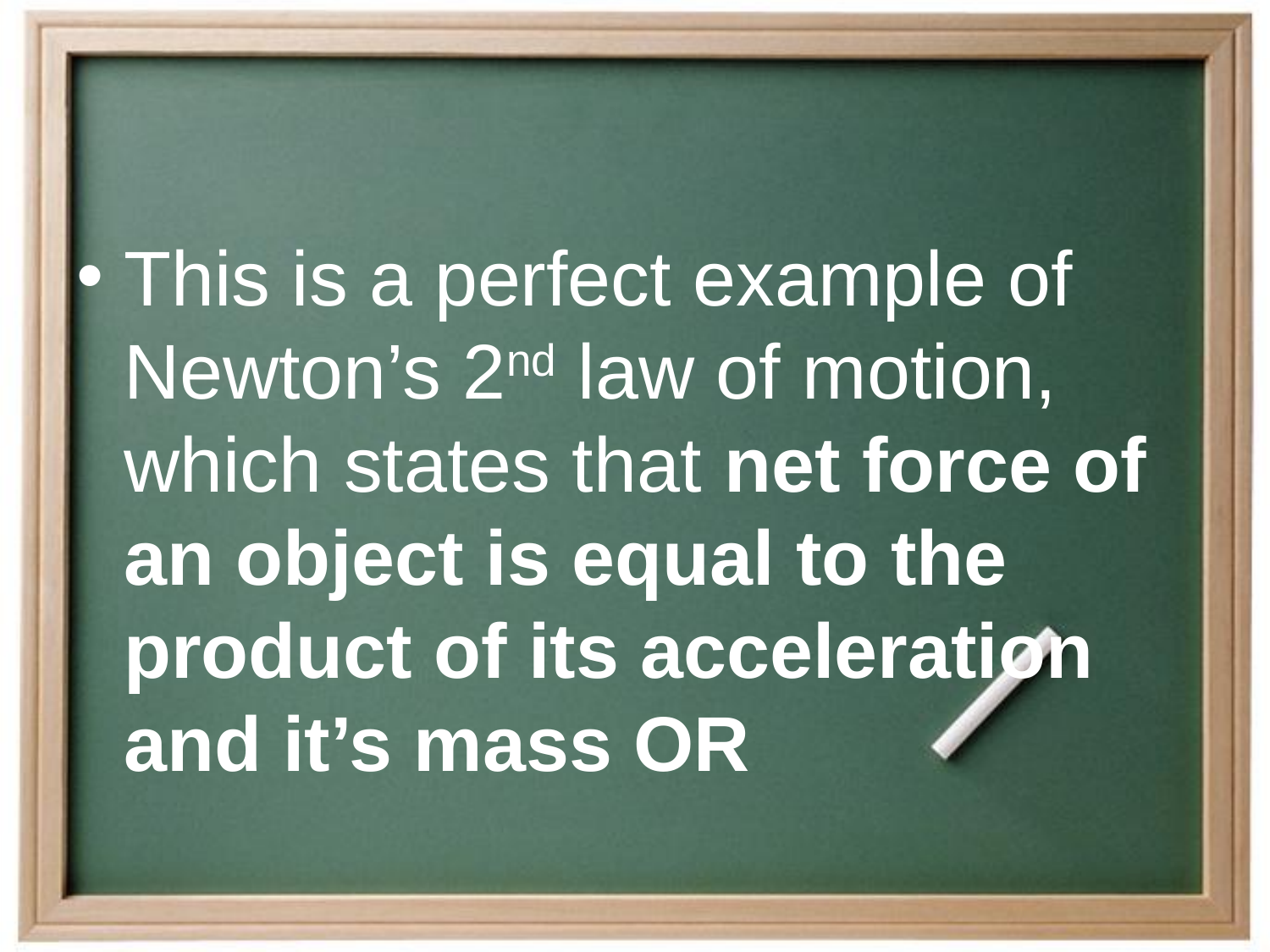

#
This is a perfect example of Newton’s 2nd law of motion, which states that net force of  an object is equal to the product of its acceleration and it’s mass OR